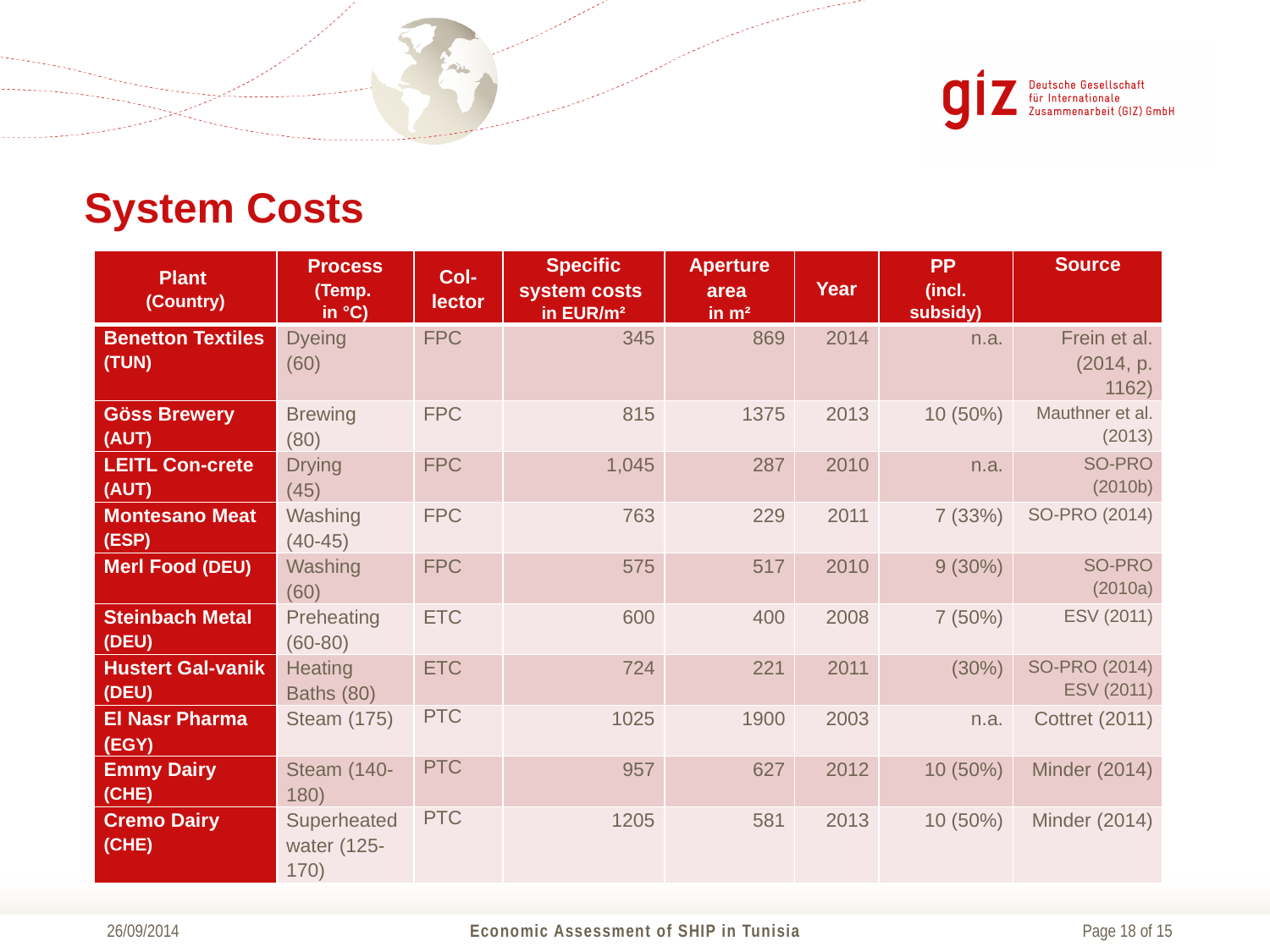

System Costs
| Plant (Country) | Process (Temp. in °C) | Col-lector | Specific system costs in EUR/m² | Aperture area in m² | Year | PP (incl. subsidy) | Source |
| --- | --- | --- | --- | --- | --- | --- | --- |
| Benetton Textiles (TUN) | Dyeing (60) | FPC | 345 | 869 | 2014 | n.a. | Frein et al. (2014, p. 1162) |
| Göss Brewery (AUT) | Brewing (80) | FPC | 815 | 1375 | 2013 | 10 (50%) | Mauthner et al. (2013) |
| LEITL Con-crete (AUT) | Drying (45) | FPC | 1,045 | 287 | 2010 | n.a. | SO-PRO (2010b) |
| Montesano Meat (ESP) | Washing (40-45) | FPC | 763 | 229 | 2011 | 7 (33%) | SO-PRO (2014) |
| Merl Food (DEU) | Washing (60) | FPC | 575 | 517 | 2010 | 9 (30%) | SO-PRO (2010a) |
| Steinbach Metal (DEU) | Preheating (60-80) | ETC | 600 | 400 | 2008 | 7 (50%) | ESV (2011) |
| Hustert Gal-vanik (DEU) | Heating Baths (80) | ETC | 724 | 221 | 2011 | (30%) | SO-PRO (2014) ESV (2011) |
| El Nasr Pharma (EGY) | Steam (175) | PTC | 1025 | 1900 | 2003 | n.a. | Cottret (2011) |
| Emmy Dairy (CHE) | Steam (140-180) | PTC | 957 | 627 | 2012 | 10 (50%) | Minder (2014) |
| Cremo Dairy (CHE) | Superheated water (125-170) | PTC | 1205 | 581 | 2013 | 10 (50%) | Minder (2014) |
26/09/2014
Economic Assessment of SHIP in Tunisia